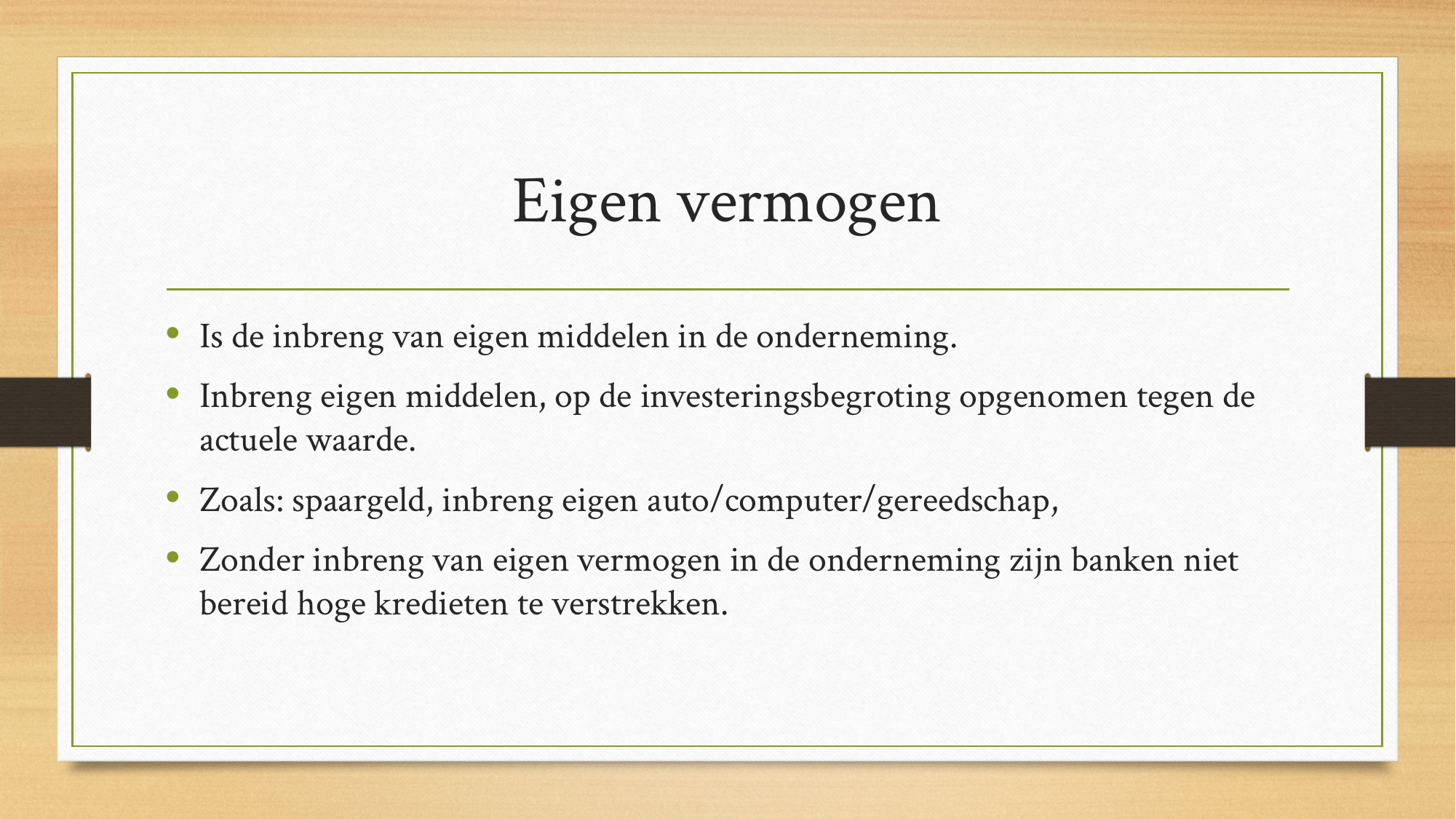

# Eigen vermogen
Is de inbreng van eigen middelen in de onderneming.
Inbreng eigen middelen, op de investeringsbegroting opgenomen tegen de actuele waarde.
Zoals: spaargeld, inbreng eigen auto/computer/gereedschap,
Zonder inbreng van eigen vermogen in de onderneming zijn banken niet bereid hoge kredieten te verstrekken.